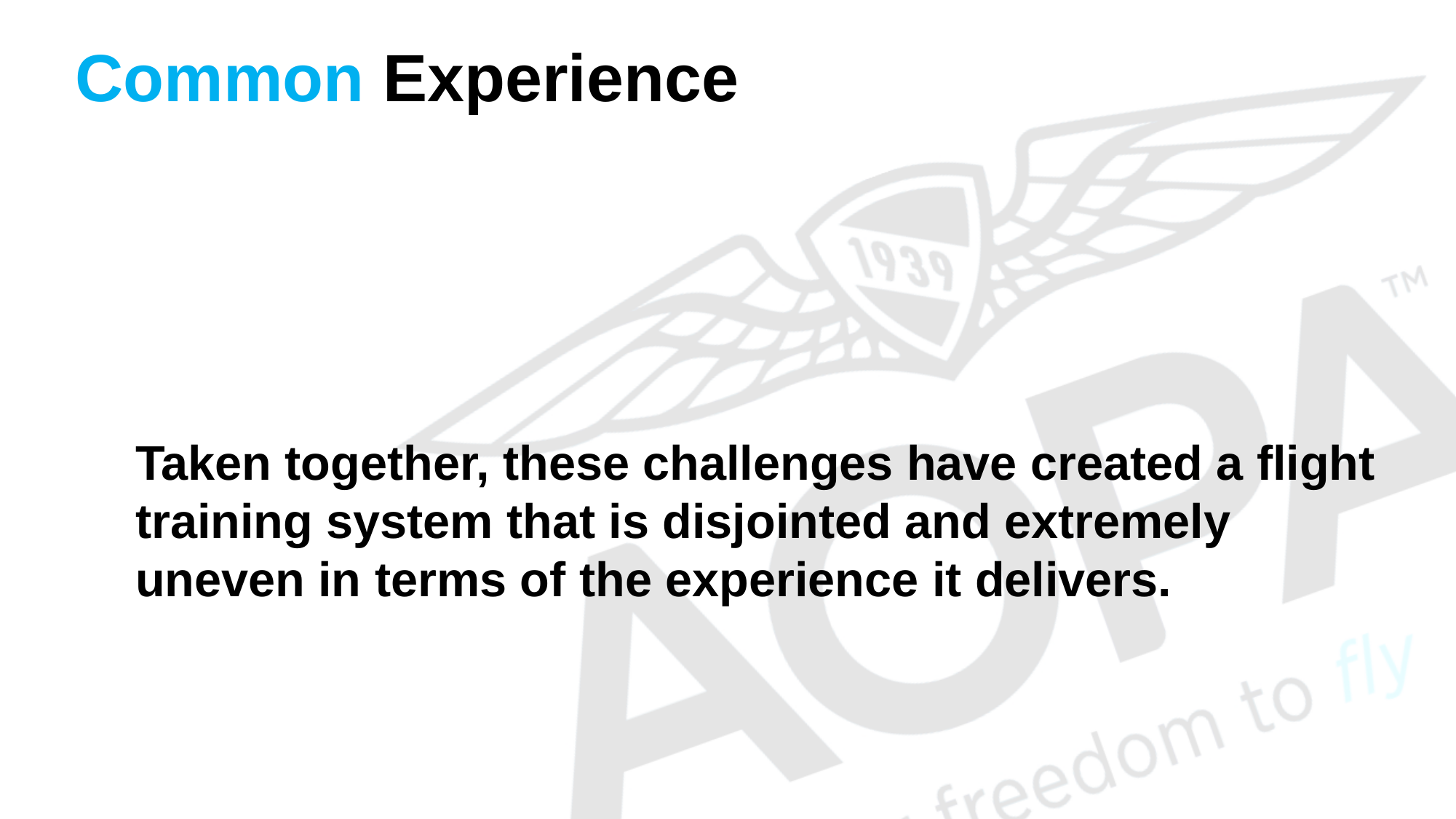

# Common Experience
Taken together, these challenges have created a flight training system that is disjointed and extremely uneven in terms of the experience it delivers.